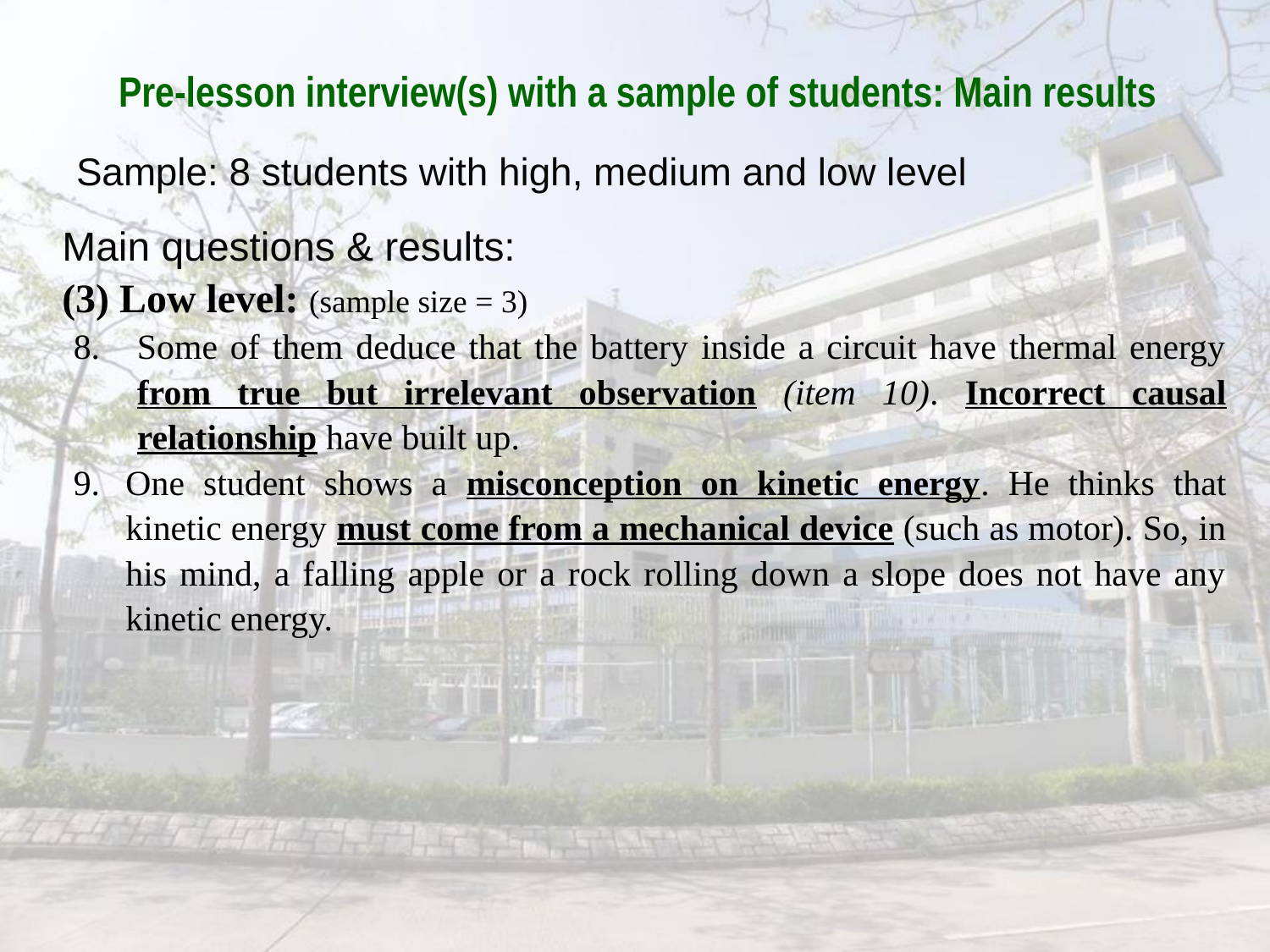

# Pre-lesson interview(s) with a sample of students: Main results
Sample: 8 students with high, medium and low level
Main questions & results:
(3) Low level: (sample size = 3)
Some of them deduce that the battery inside a circuit have thermal energy from true but irrelevant observation (item 10). Incorrect causal relationship have built up.
One student shows a misconception on kinetic energy. He thinks that kinetic energy must come from a mechanical device (such as motor). So, in his mind, a falling apple or a rock rolling down a slope does not have any kinetic energy.